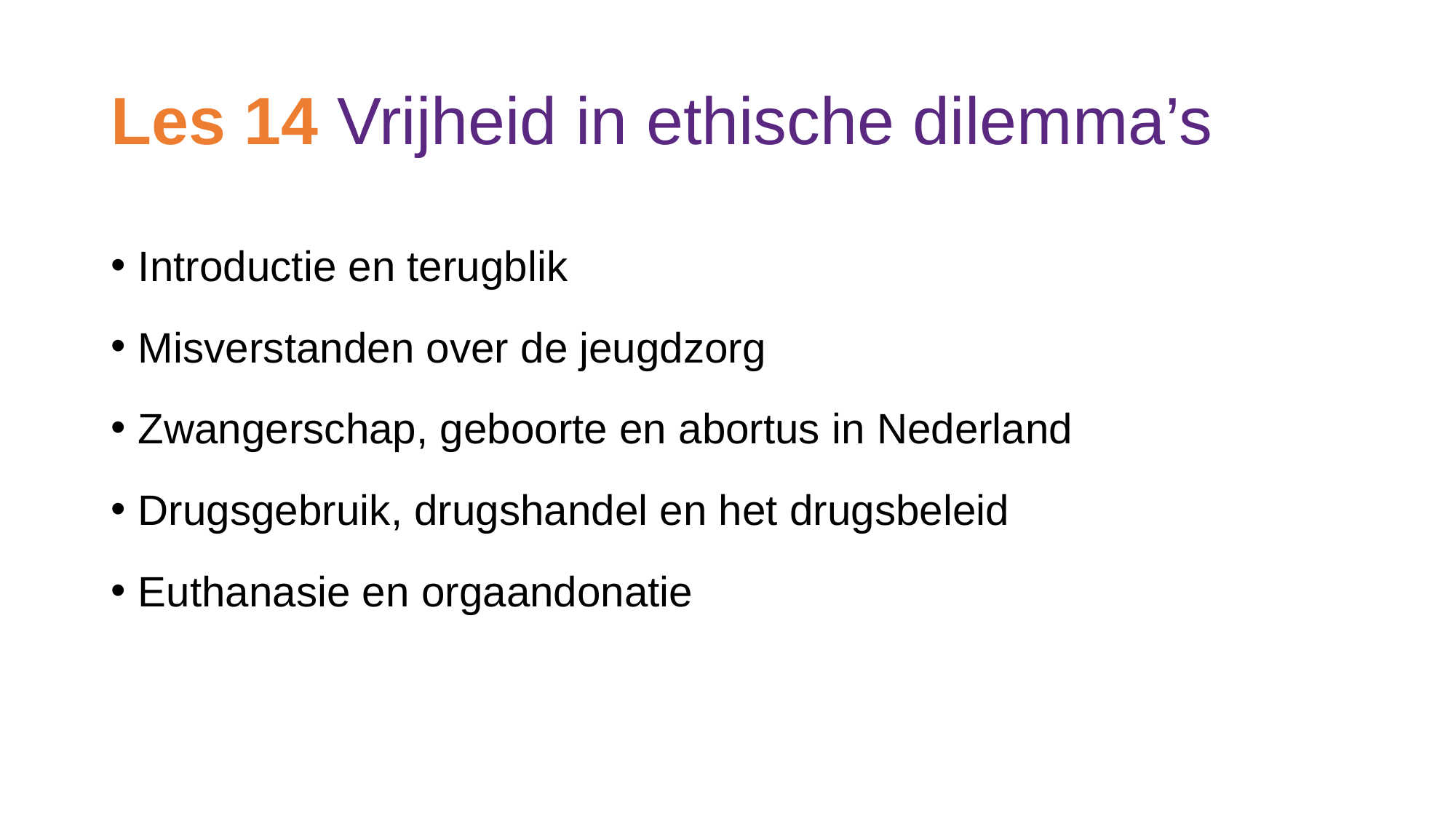

# Les 14 Vrijheid in ethische dilemma’s
Introductie en terugblik
Misverstanden over de jeugdzorg
Zwangerschap, geboorte en abortus in Nederland
Drugsgebruik, drugshandel en het drugsbeleid
Euthanasie en orgaandonatie